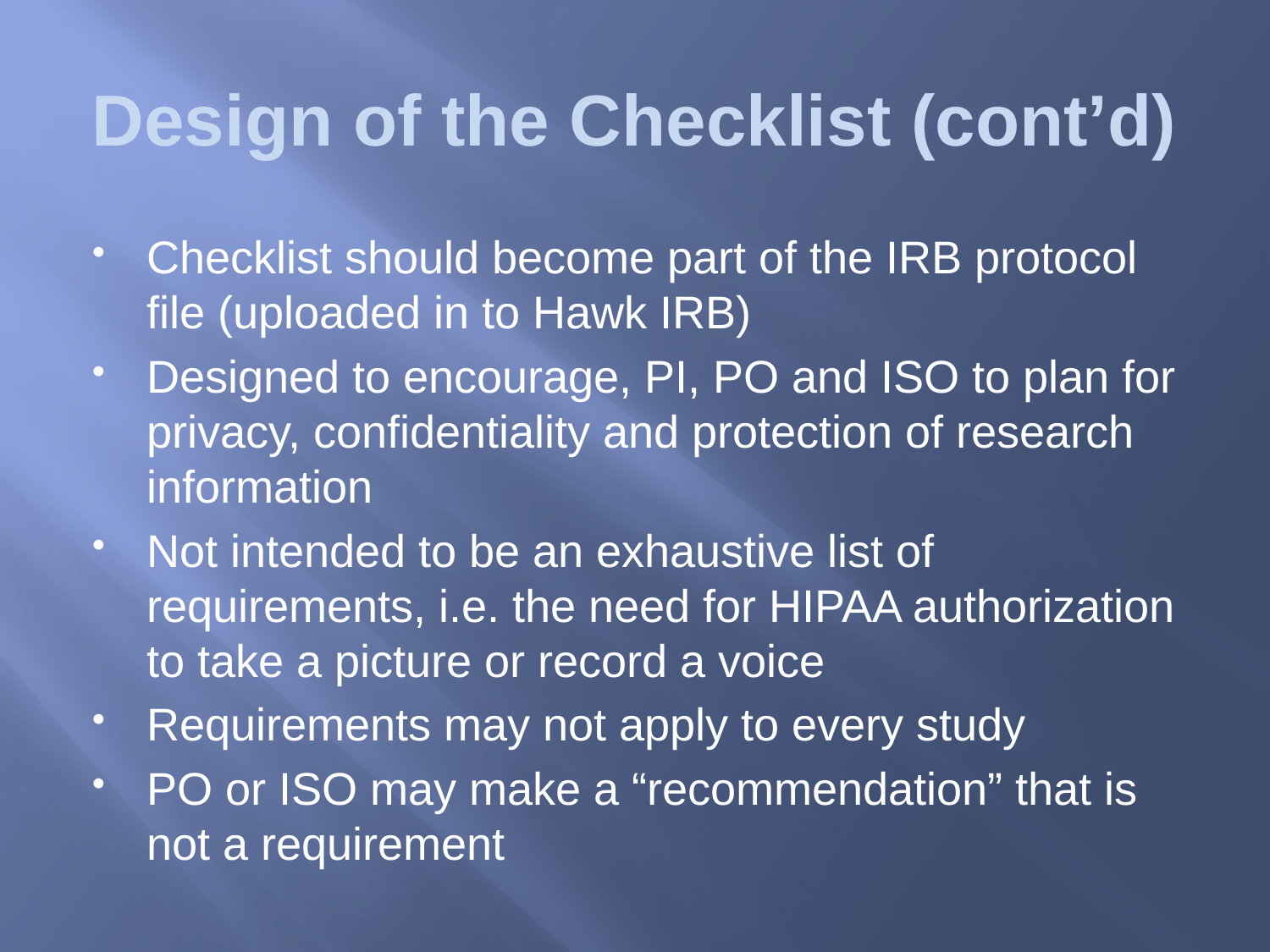

# Design of the Checklist (cont’d)
Checklist should become part of the IRB protocol file (uploaded in to Hawk IRB)
Designed to encourage, PI, PO and ISO to plan for privacy, confidentiality and protection of research information
Not intended to be an exhaustive list of requirements, i.e. the need for HIPAA authorization to take a picture or record a voice
Requirements may not apply to every study
PO or ISO may make a “recommendation” that is not a requirement